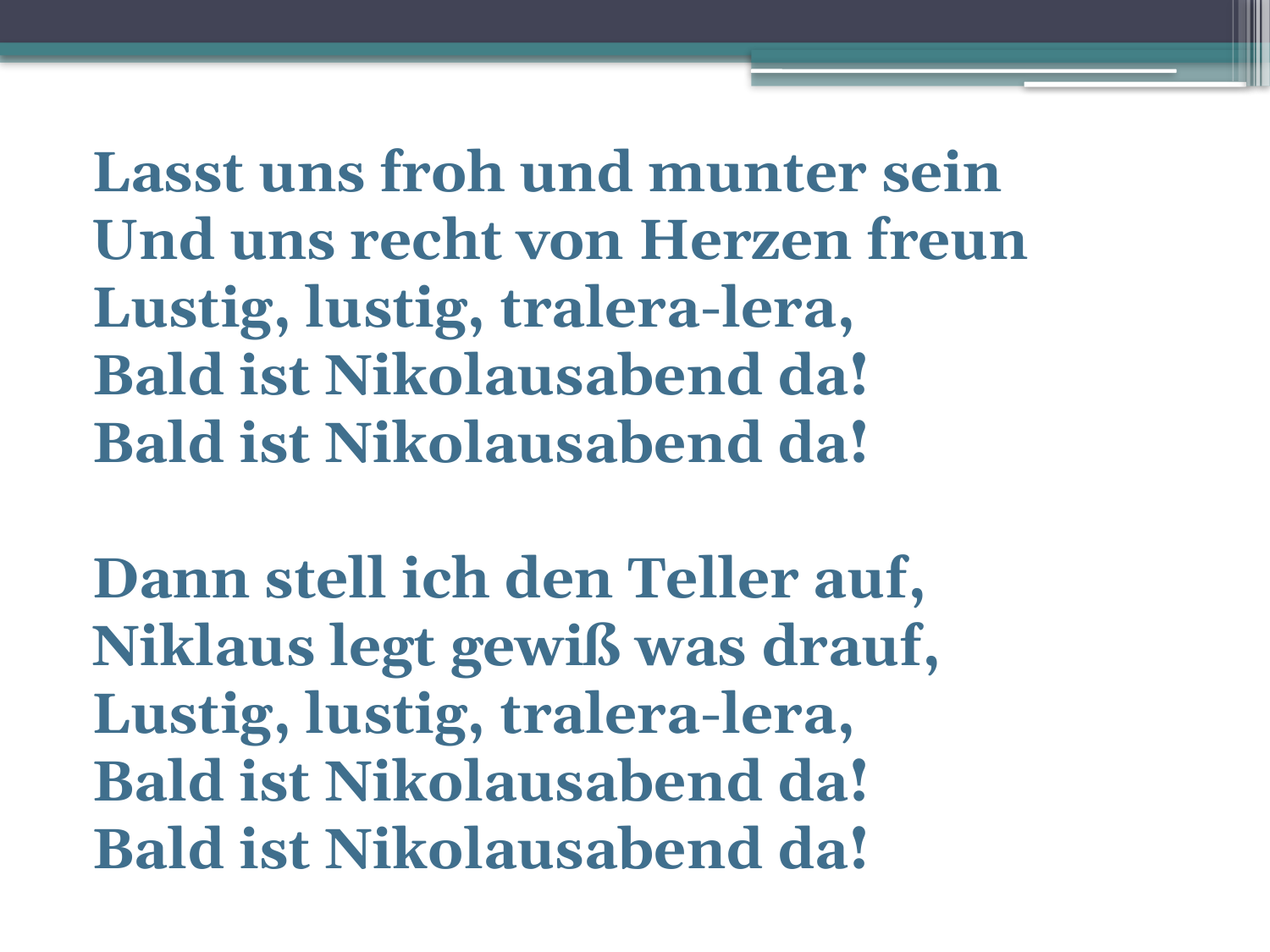

Lasst uns froh und munter sein
Und uns recht von Herzen freun
Lustig, lustig, tralera-lera,
Bald ist Nikolausabend da!
Bald ist Nikolausabend da!

Dann stell ich den Teller auf,
Niklaus legt gewiß was drauf,
Lustig, lustig, tralera-lera,
Bald ist Nikolausabend da!
Bald ist Nikolausabend da!